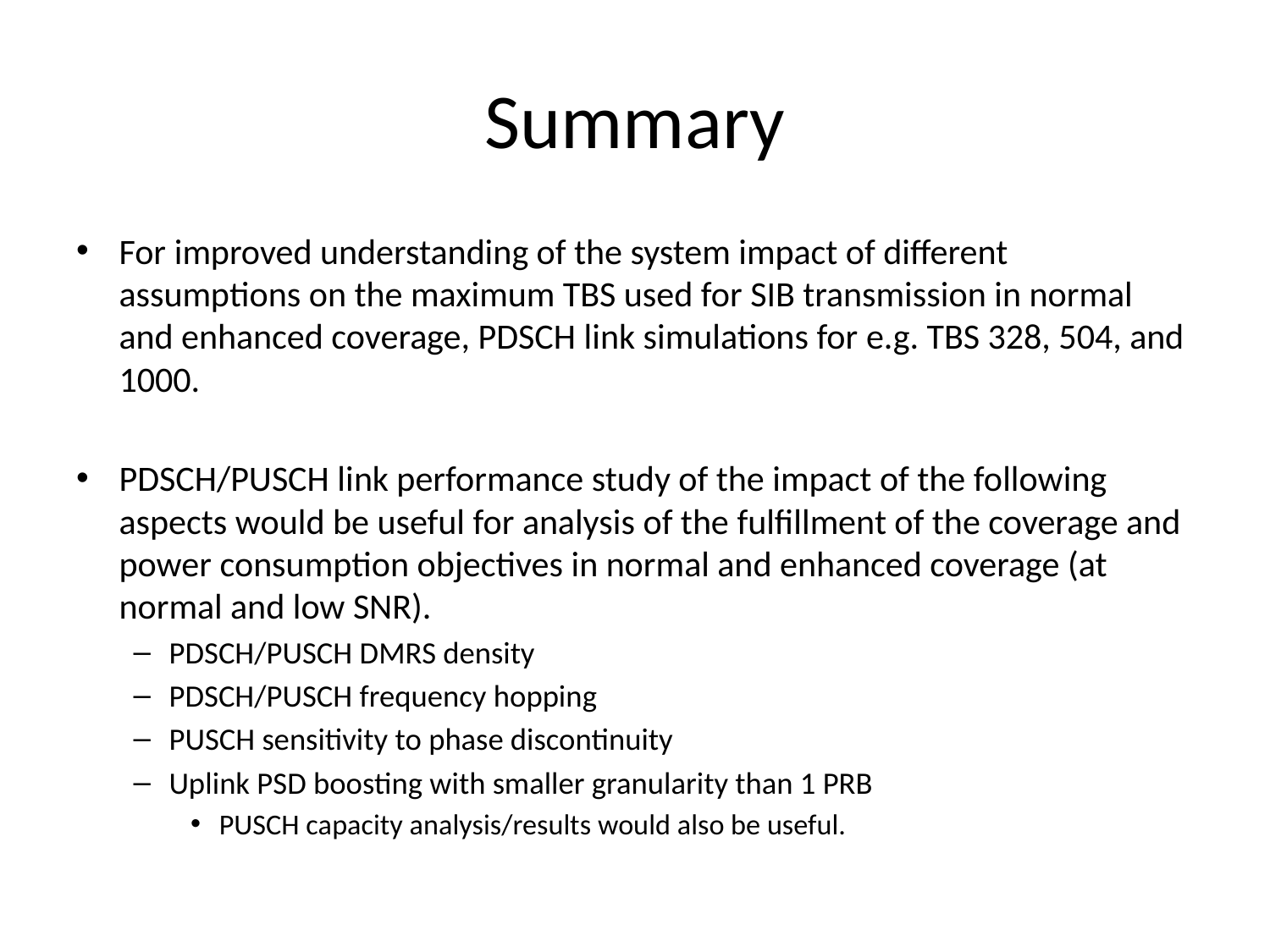

# Summary
For improved understanding of the system impact of different assumptions on the maximum TBS used for SIB transmission in normal and enhanced coverage, PDSCH link simulations for e.g. TBS 328, 504, and 1000.

PDSCH/PUSCH link performance study of the impact of the following aspects would be useful for analysis of the fulfillment of the coverage and power consumption objectives in normal and enhanced coverage (at normal and low SNR).
PDSCH/PUSCH DMRS density
PDSCH/PUSCH frequency hopping
PUSCH sensitivity to phase discontinuity
Uplink PSD boosting with smaller granularity than 1 PRB
PUSCH capacity analysis/results would also be useful.